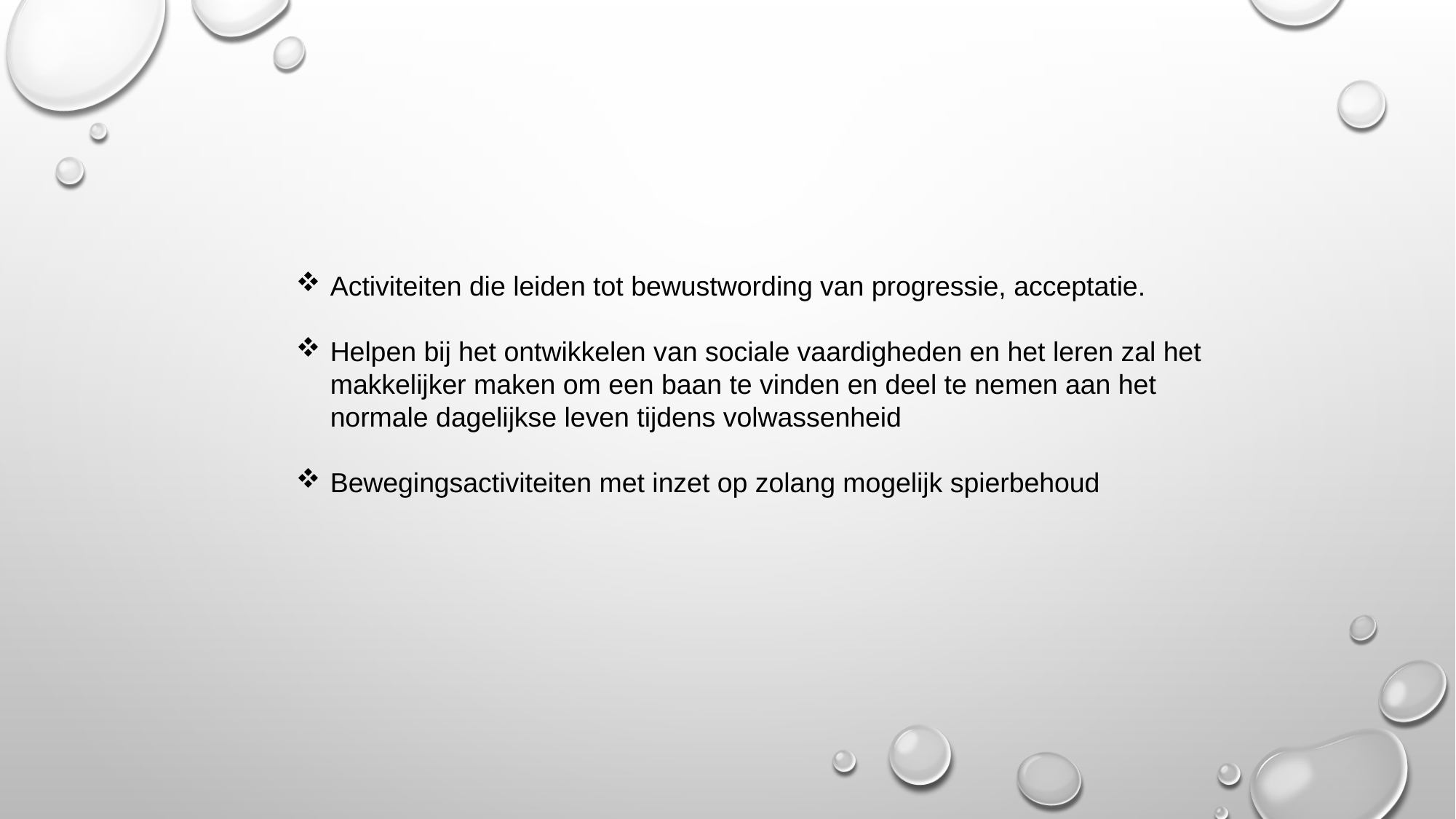

Activiteiten die leiden tot bewustwording van progressie, acceptatie.

Helpen bij het ontwikkelen van sociale vaardigheden en het leren zal het makkelijker maken om een baan te vinden en deel te nemen aan het normale dagelijkse leven tijdens volwassenheid

Bewegingsactiviteiten met inzet op zolang mogelijk spierbehoud